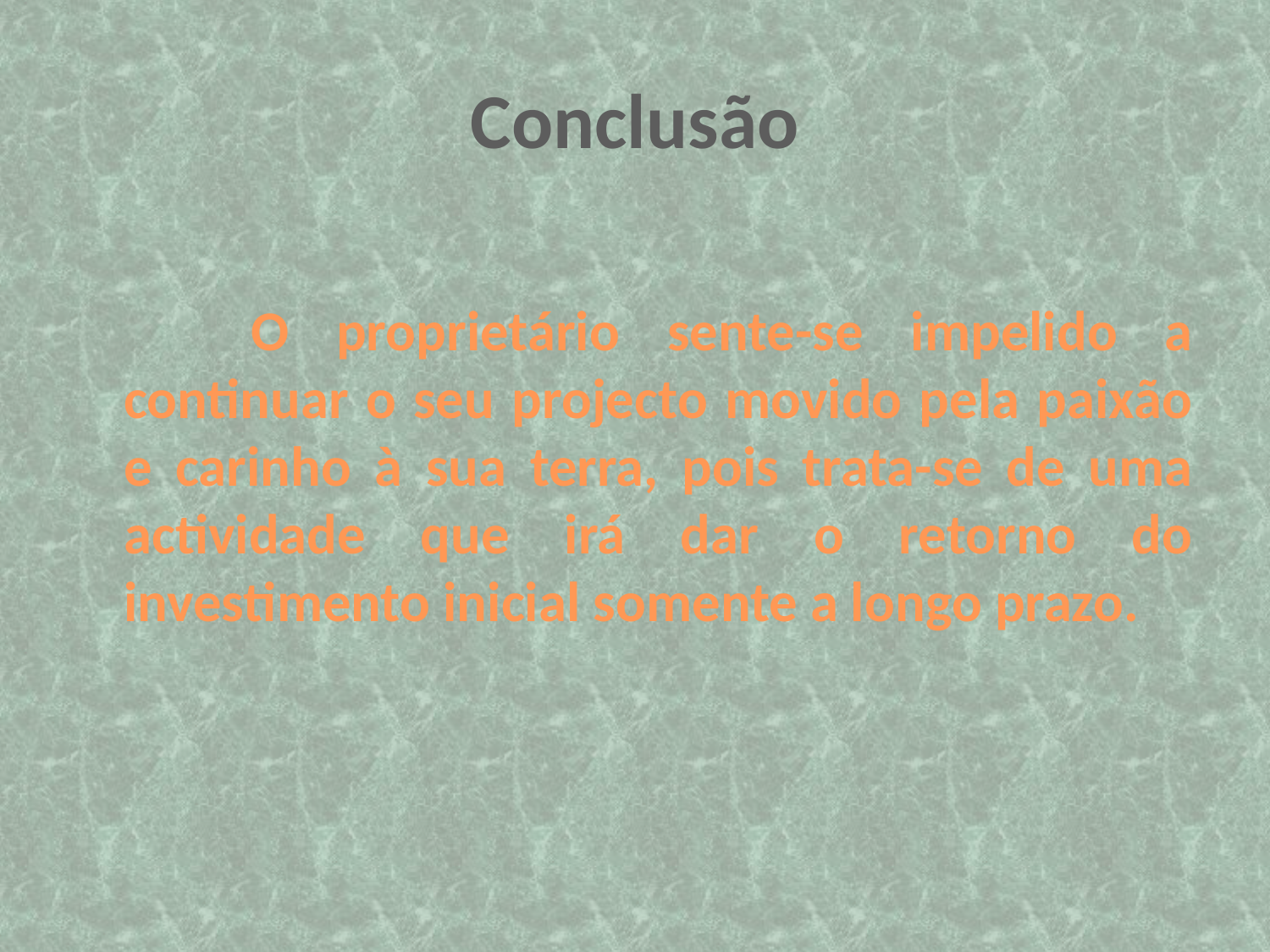

# Conclusão
	O proprietário sente-se impelido a continuar o seu projecto movido pela paixão e carinho à sua terra, pois trata-se de uma actividade que irá dar o retorno do investimento inicial somente a longo prazo.